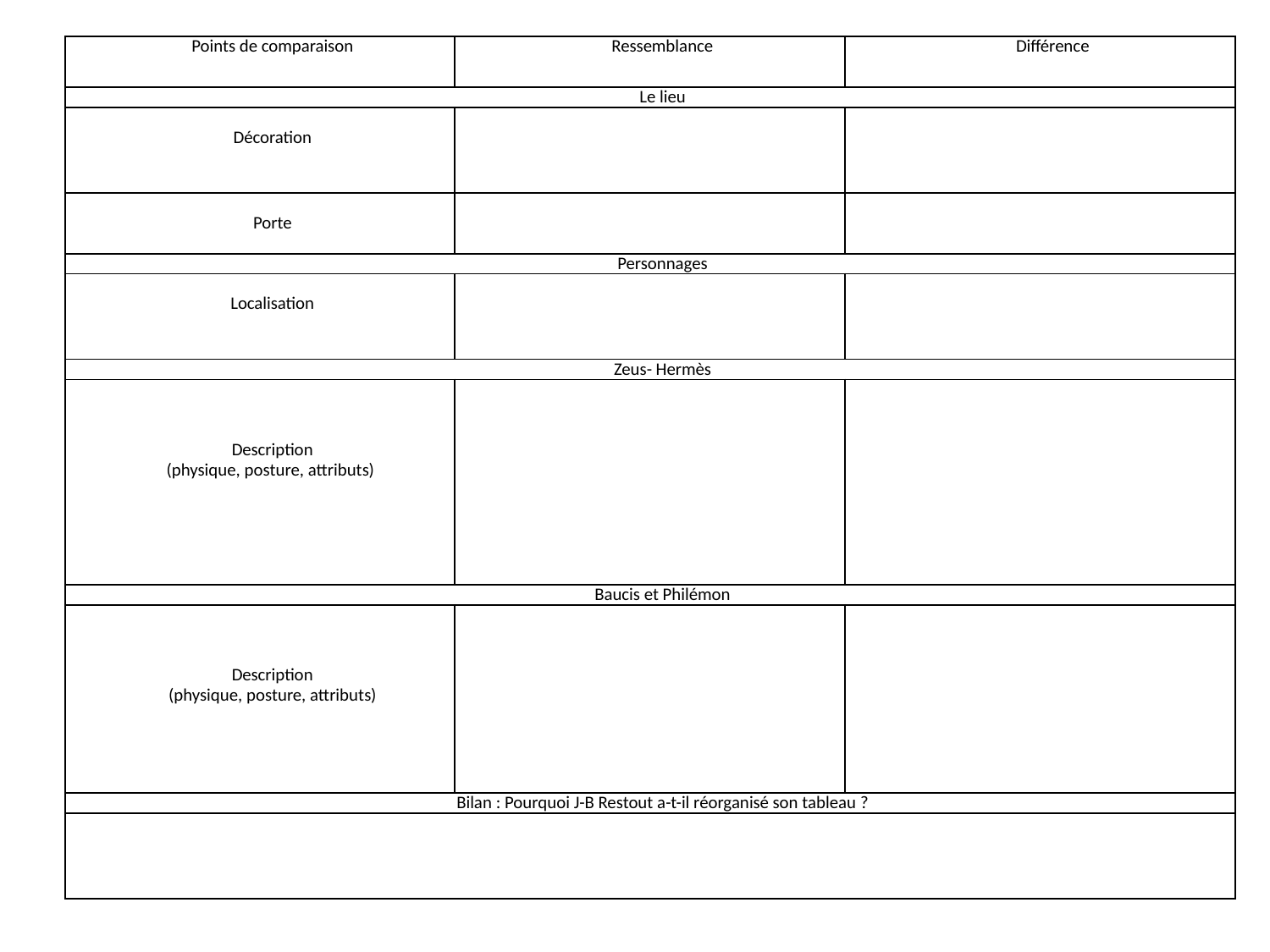

| Points de comparaison | Ressemblance | Différence |
| --- | --- | --- |
| Le lieu |  |  |
| Décoration |  |  |
| Porte |  |  |
| Personnages |  |  |
| Localisation |  |  |
| Zeus- Hermès |  |  |
| Description (physique, posture, attributs) |  |  |
| Baucis et Philémon |  |  |
| Description (physique, posture, attributs) |  |  |
| Bilan : Pourquoi J-B Restout a-t-il réorganisé son tableau ? |  |  |
|  |  |  |
#